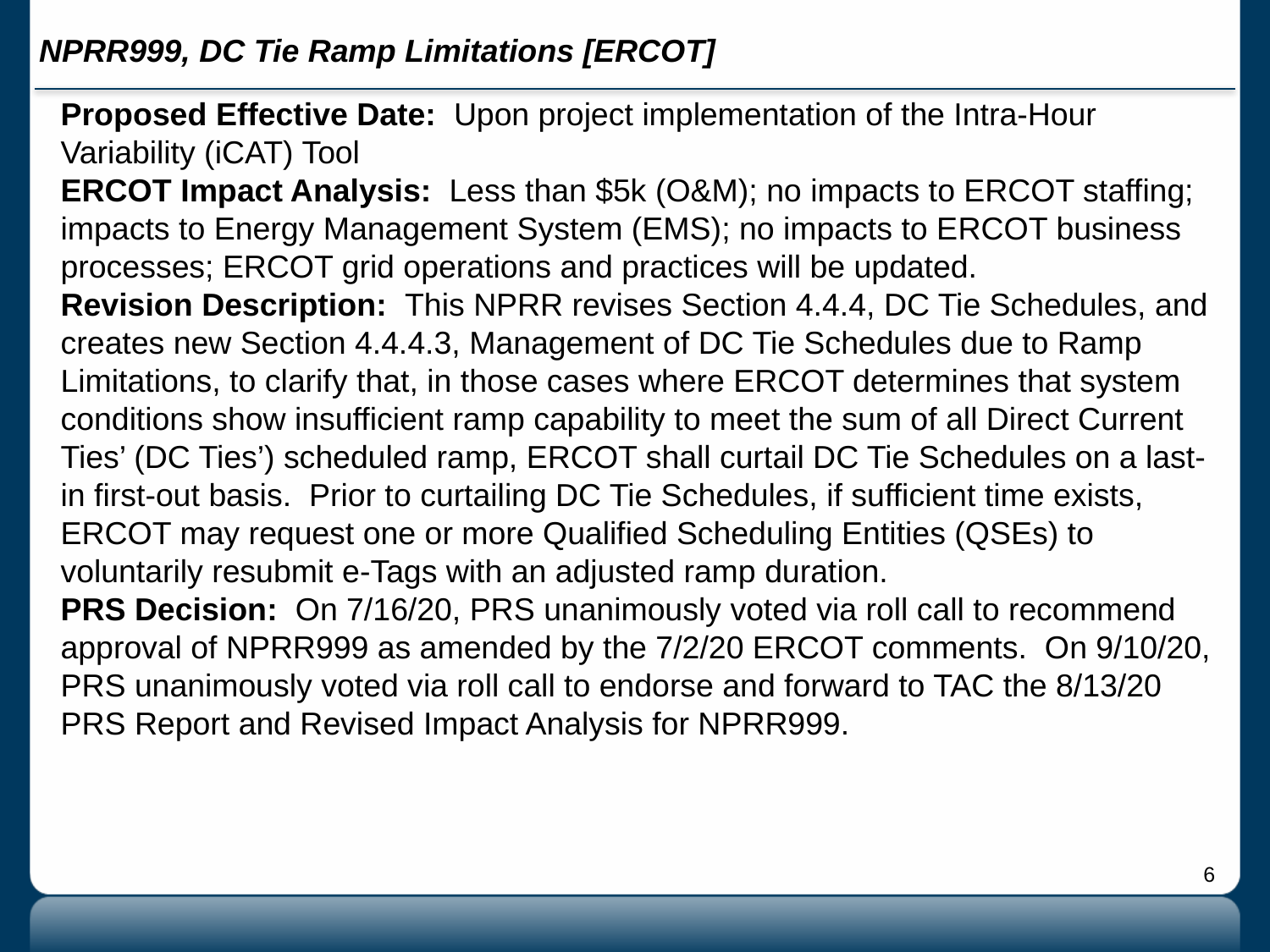

# NPRR999, DC Tie Ramp Limitations [ERCOT]
Proposed Effective Date:  Upon project implementation of the Intra-Hour Variability (iCAT) Tool
ERCOT Impact Analysis:  Less than $5k (O&M); no impacts to ERCOT staffing; impacts to Energy Management System (EMS); no impacts to ERCOT business processes; ERCOT grid operations and practices will be updated.
Revision Description:  This NPRR revises Section 4.4.4, DC Tie Schedules, and creates new Section 4.4.4.3, Management of DC Tie Schedules due to Ramp Limitations, to clarify that, in those cases where ERCOT determines that system conditions show insufficient ramp capability to meet the sum of all Direct Current Ties’ (DC Ties’) scheduled ramp, ERCOT shall curtail DC Tie Schedules on a last-in first-out basis.  Prior to curtailing DC Tie Schedules, if sufficient time exists, ERCOT may request one or more Qualified Scheduling Entities (QSEs) to voluntarily resubmit e-Tags with an adjusted ramp duration.
PRS Decision:  On 7/16/20, PRS unanimously voted via roll call to recommend approval of NPRR999 as amended by the 7/2/20 ERCOT comments.  On 9/10/20, PRS unanimously voted via roll call to endorse and forward to TAC the 8/13/20 PRS Report and Revised Impact Analysis for NPRR999.